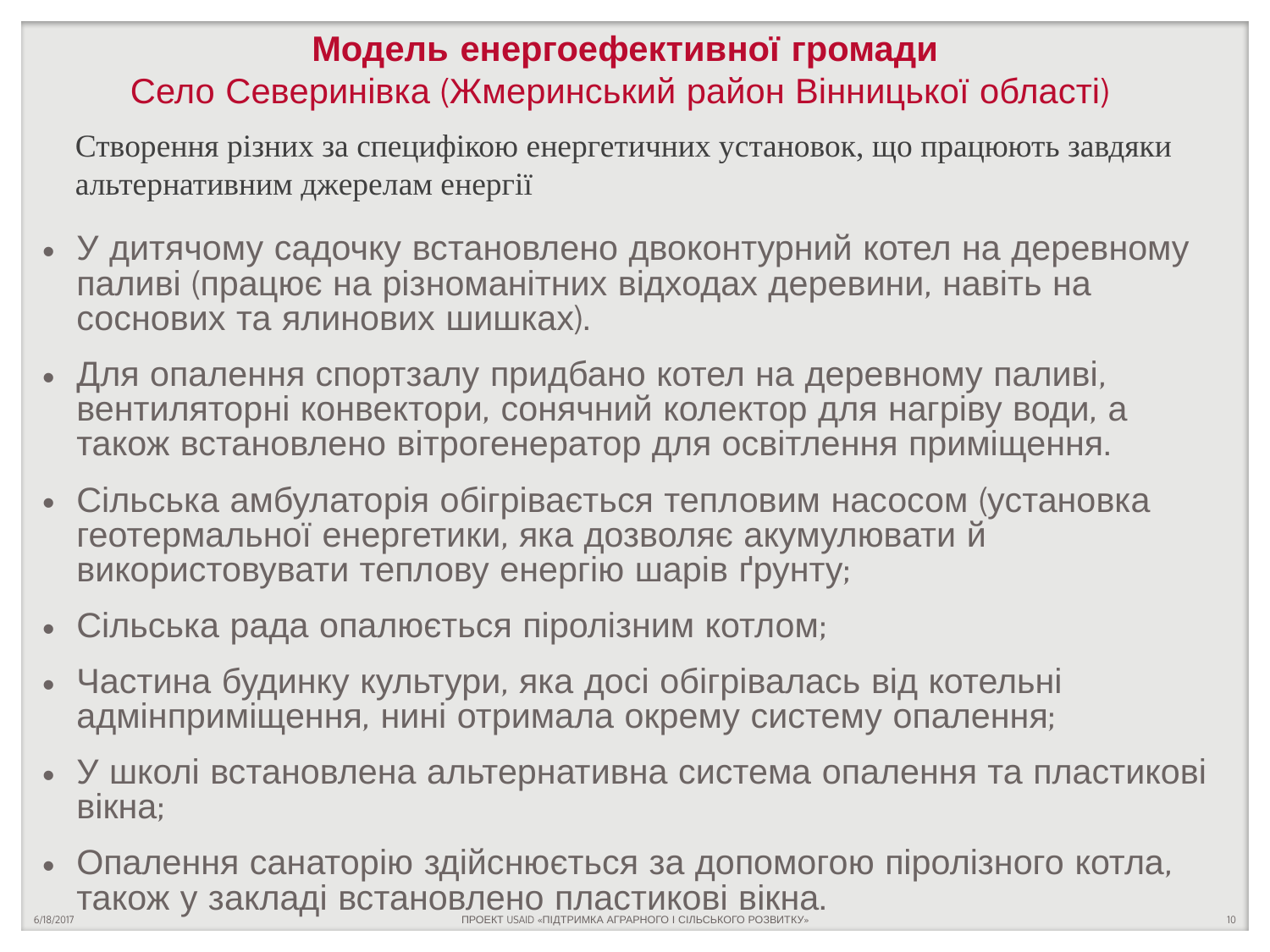

# Модель енергоефективної громади Село Северинівка (Жмеринський район Вінницької області)
Створення різних за специфікою енергетичних установок, що працюють завдяки альтернативним джерелам енергії
У дитячому садочку встановлено двоконтурний котел на деревному паливі (працює на різноманітних відходах деревини, навіть на соснових та ялинових шишках).
Для опалення спортзалу придбано котел на деревному паливі, вентиляторні конвектори, сонячний колектор для нагріву води, а також встановлено вітрогенератор для освітлення приміщення.
Сільська амбулаторія обігрівається тепловим насосом (установка геотермальної енергетики, яка дозволяє акумулювати й використовувати теплову енергію шарів ґрунту;
Сільська рада опалюється піролізним котлом;
Частина будинку культури, яка досі обігрівалась від котельні адмінприміщення, нині отримала окрему систему опалення;
У школі встановлена альтернативна система опалення та пластикові вікна;
Опалення санаторію здійснюється за допомогою піролізного котла, також у закладі встановлено пластикові вікна.

6/18/2017
ПРОЕКТ USAID «ПІДТРИМКА АГРАРНОГО І СІЛЬСЬКОГО РОЗВИТКУ»
10